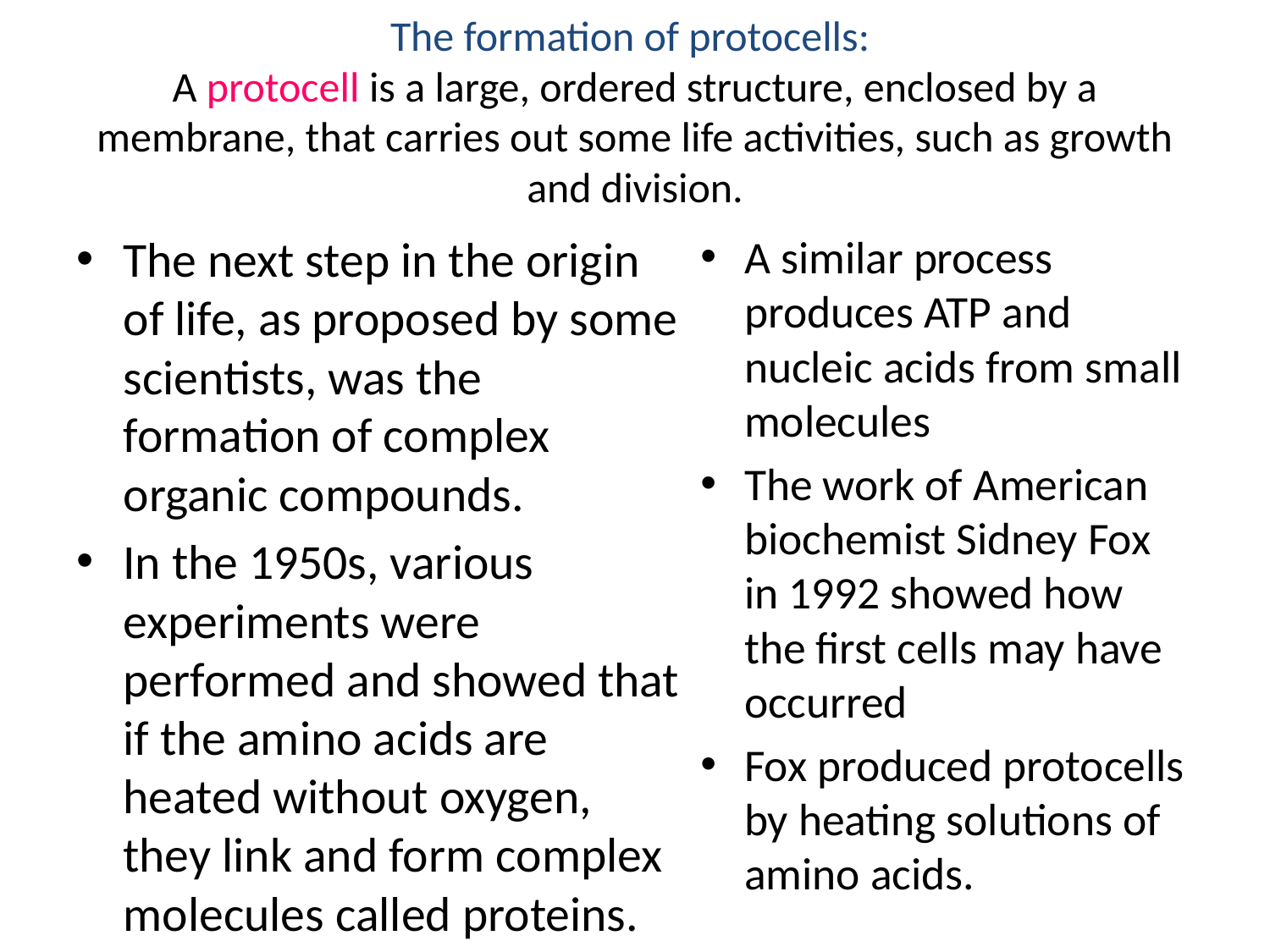

# The formation of protocells: A protocell is a large, ordered structure, enclosed by a membrane, that carries out some life activities, such as growth and division.
The next step in the origin of life, as proposed by some scientists, was the formation of complex organic compounds.
In the 1950s, various experiments were performed and showed that if the amino acids are heated without oxygen, they link and form complex molecules called proteins.

A similar process produces ATP and nucleic acids from small molecules
The work of American biochemist Sidney Fox in 1992 showed how the first cells may have occurred
Fox produced protocells by heating solutions of amino acids.